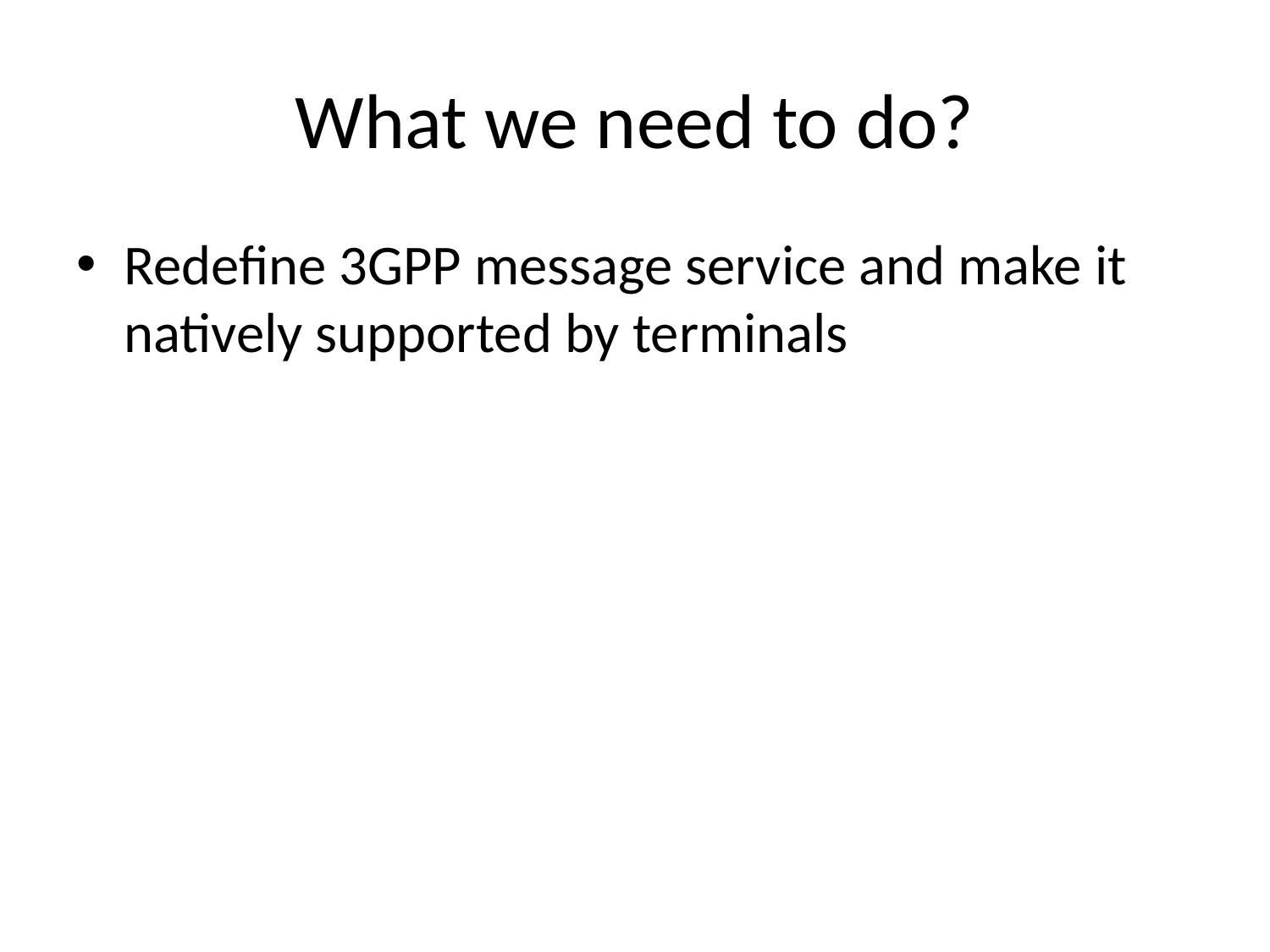

# What we need to do?
Redefine 3GPP message service and make it natively supported by terminals